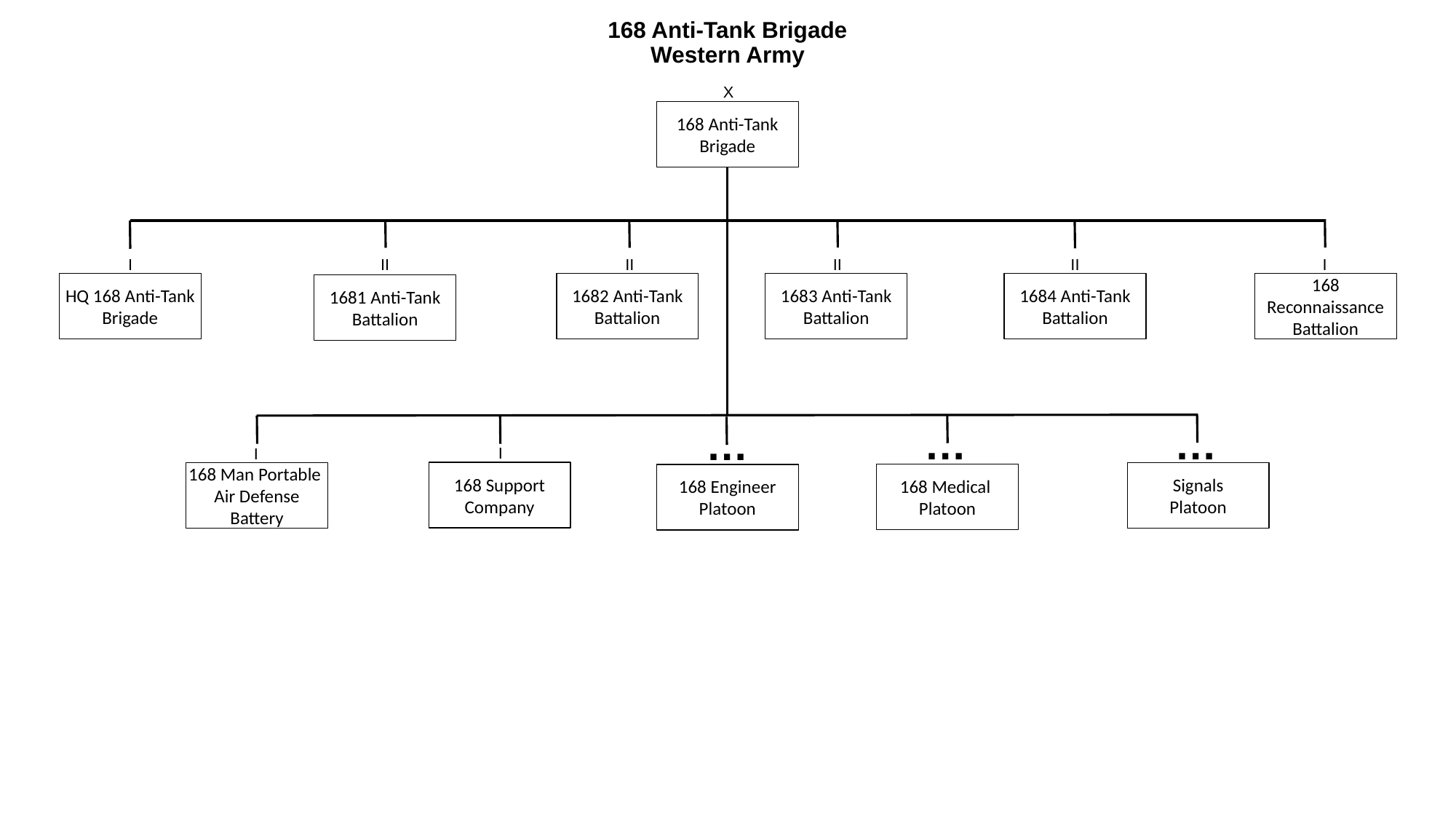

# 168 Anti-Tank Brigade Western Army
X
168 Anti-Tank Brigade
I
II
II
II
II
I
HQ 168 Anti-Tank Brigade
1682 Anti-Tank Battalion
1683 Anti-Tank Battalion
1684 Anti-Tank Battalion
168 Reconnaissance Battalion
1681 Anti-Tank
Battalion
…
…
…
I
I
168 Support
Company
168 Man Portable
Air Defense Battery
Signals
Platoon
168 Medical
Platoon
168 Engineer Platoon